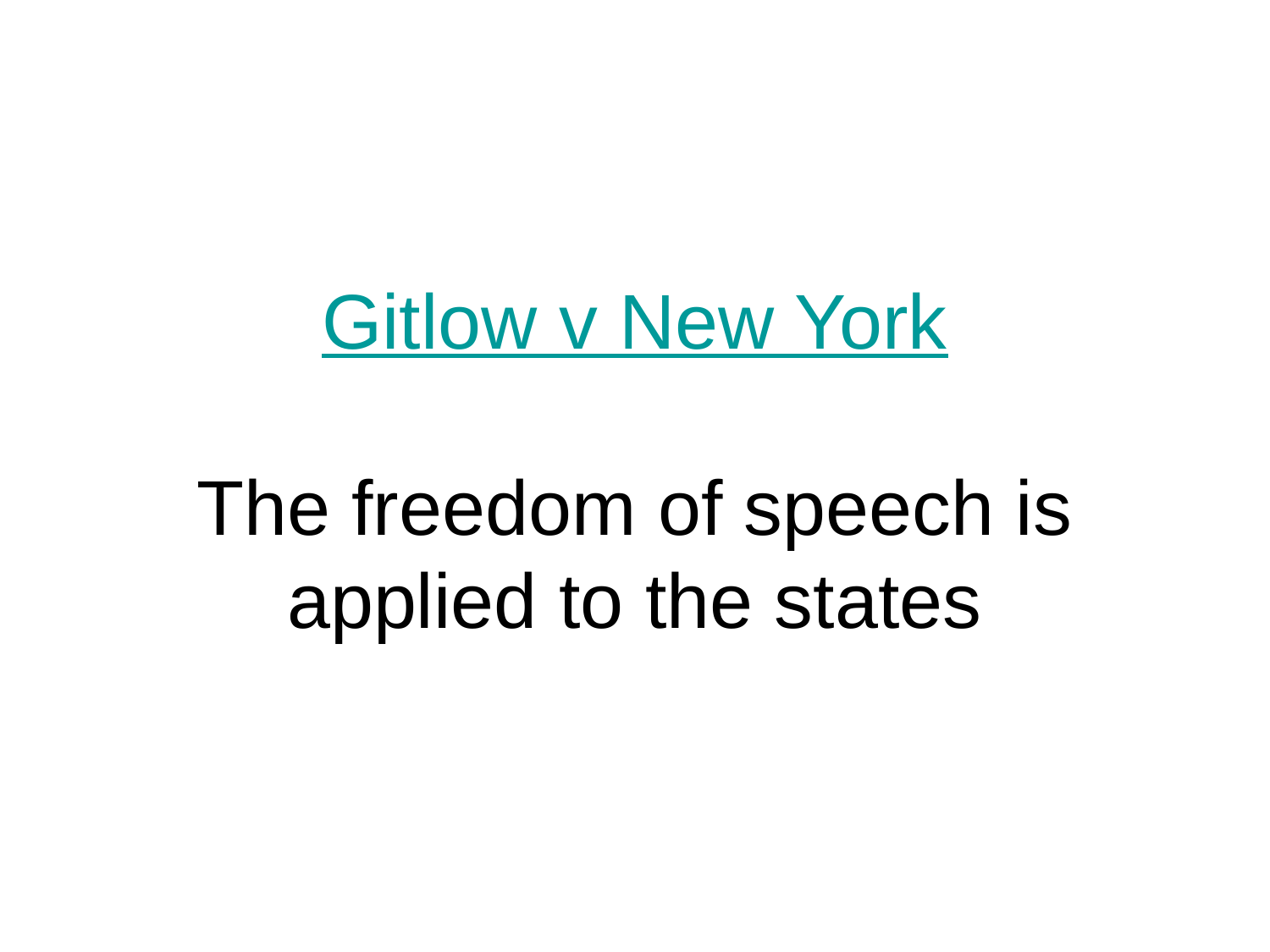

# Gitlow v New York The freedom of speech is applied to the states